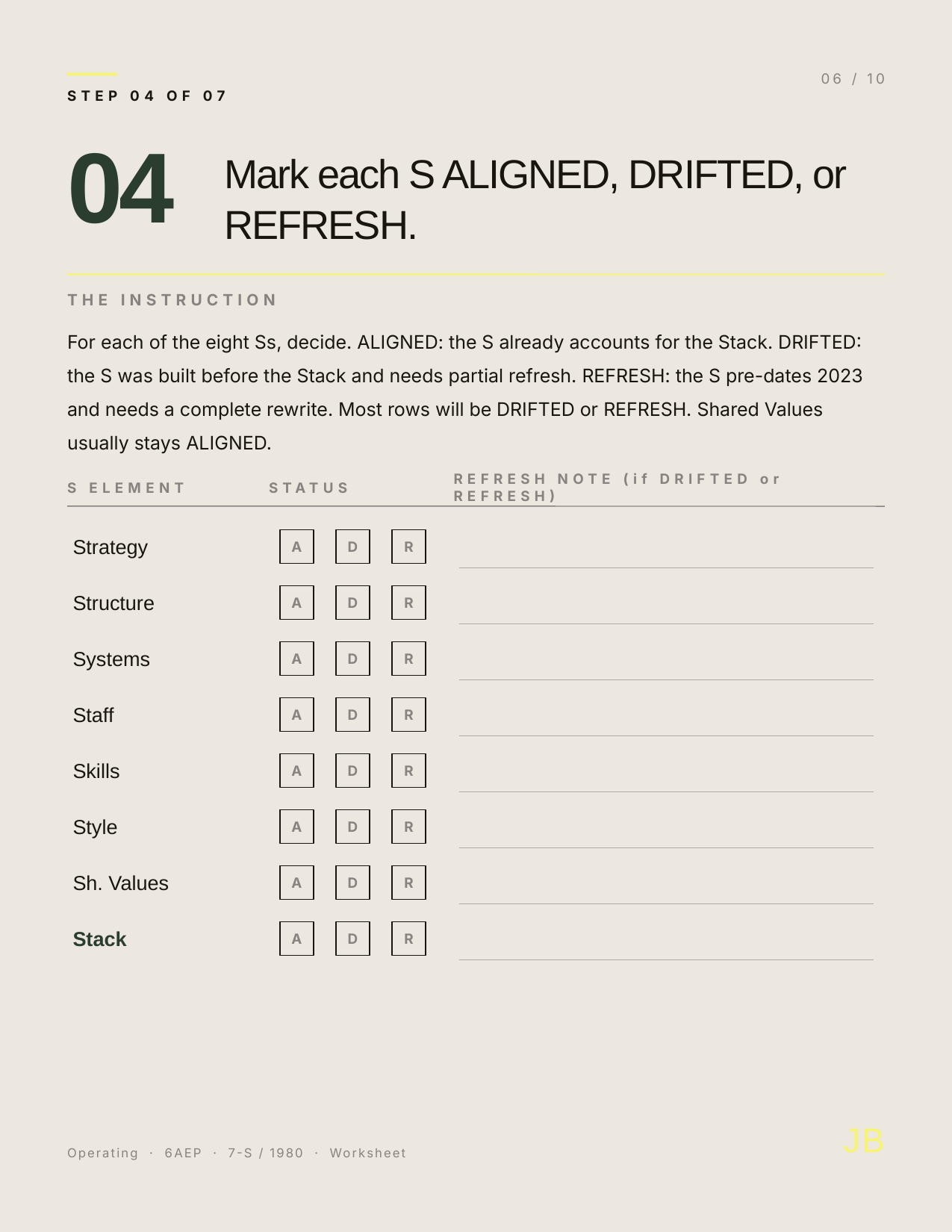

06 / 10

STEP 04 OF 07
04
Mark each S ALIGNED, DRIFTED, or REFRESH.

THE INSTRUCTION
For each of the eight Ss, decide. ALIGNED: the S already accounts for the Stack. DRIFTED: the S was built before the Stack and needs partial refresh. REFRESH: the S pre-dates 2023 and needs a complete rewrite. Most rows will be DRIFTED or REFRESH. Shared Values usually stays ALIGNED.
S ELEMENT
STATUS
REFRESH NOTE (if DRIFTED or REFRESH)

Strategy

A

D

R

Structure

A

D

R

Systems

A

D

R

Staff

A

D

R

Skills

A

D

R

Style

A

D

R

Sh. Values

A

D

R

Stack

A

D

R

JB
Operating  ·  6AEP  ·  7-S / 1980  ·  Worksheet